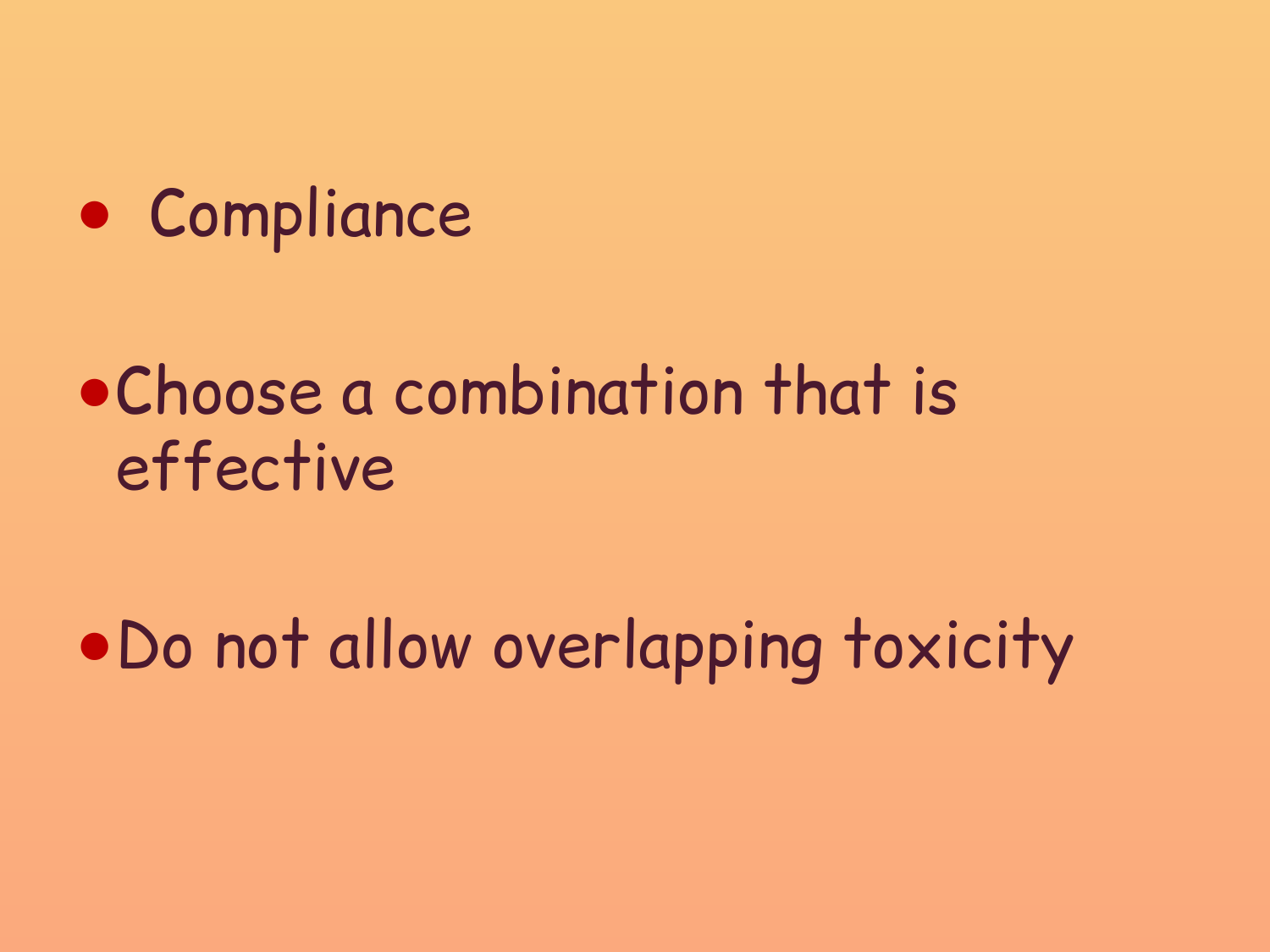

Compliance

Choose a combination that is effective

Do not allow overlapping toxicity

#